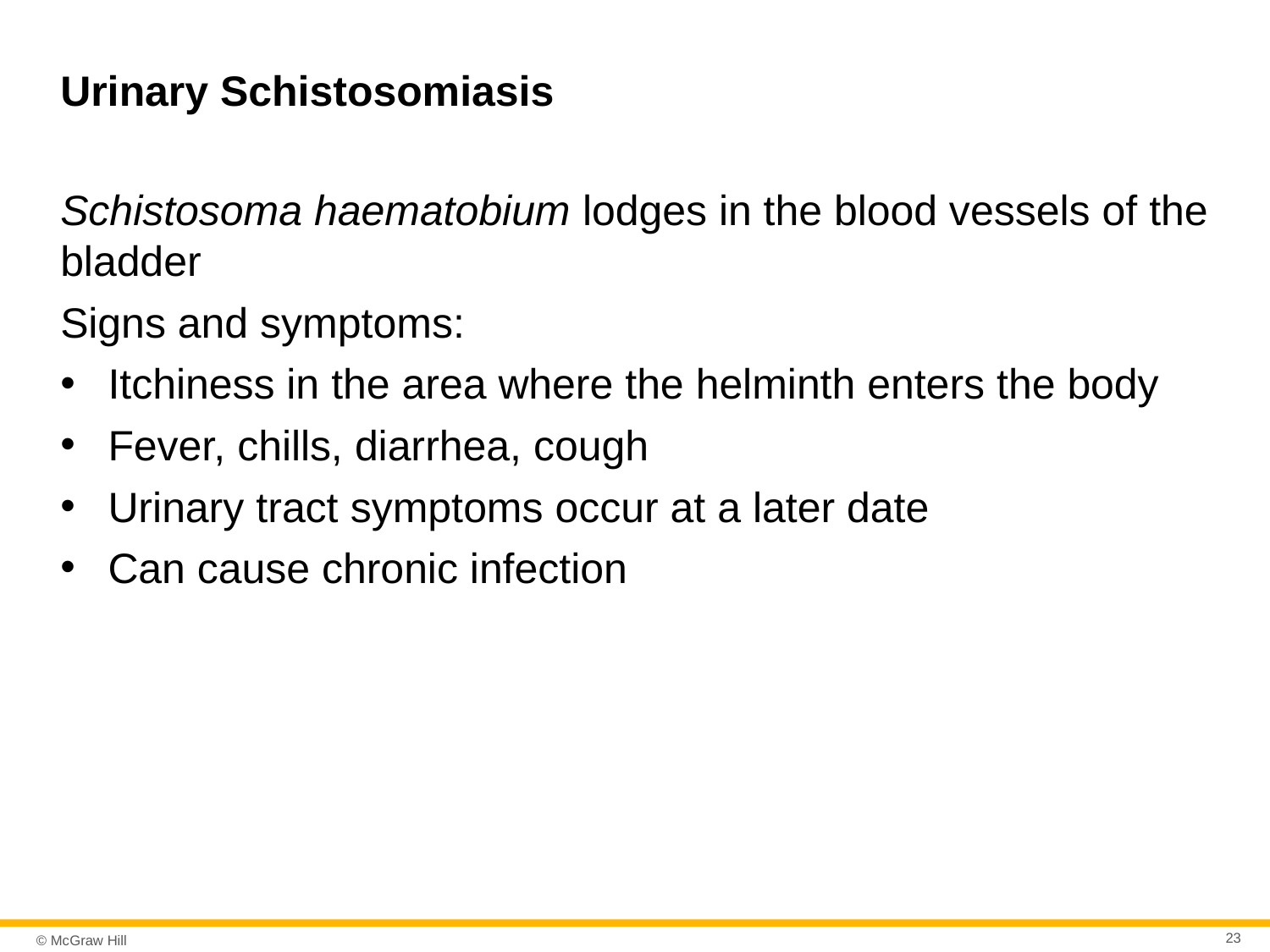

# Urinary Schistosomiasis
Schistosoma haematobium lodges in the blood vessels of the bladder
Signs and symptoms:
Itchiness in the area where the helminth enters the body
Fever, chills, diarrhea, cough
Urinary tract symptoms occur at a later date
Can cause chronic infection